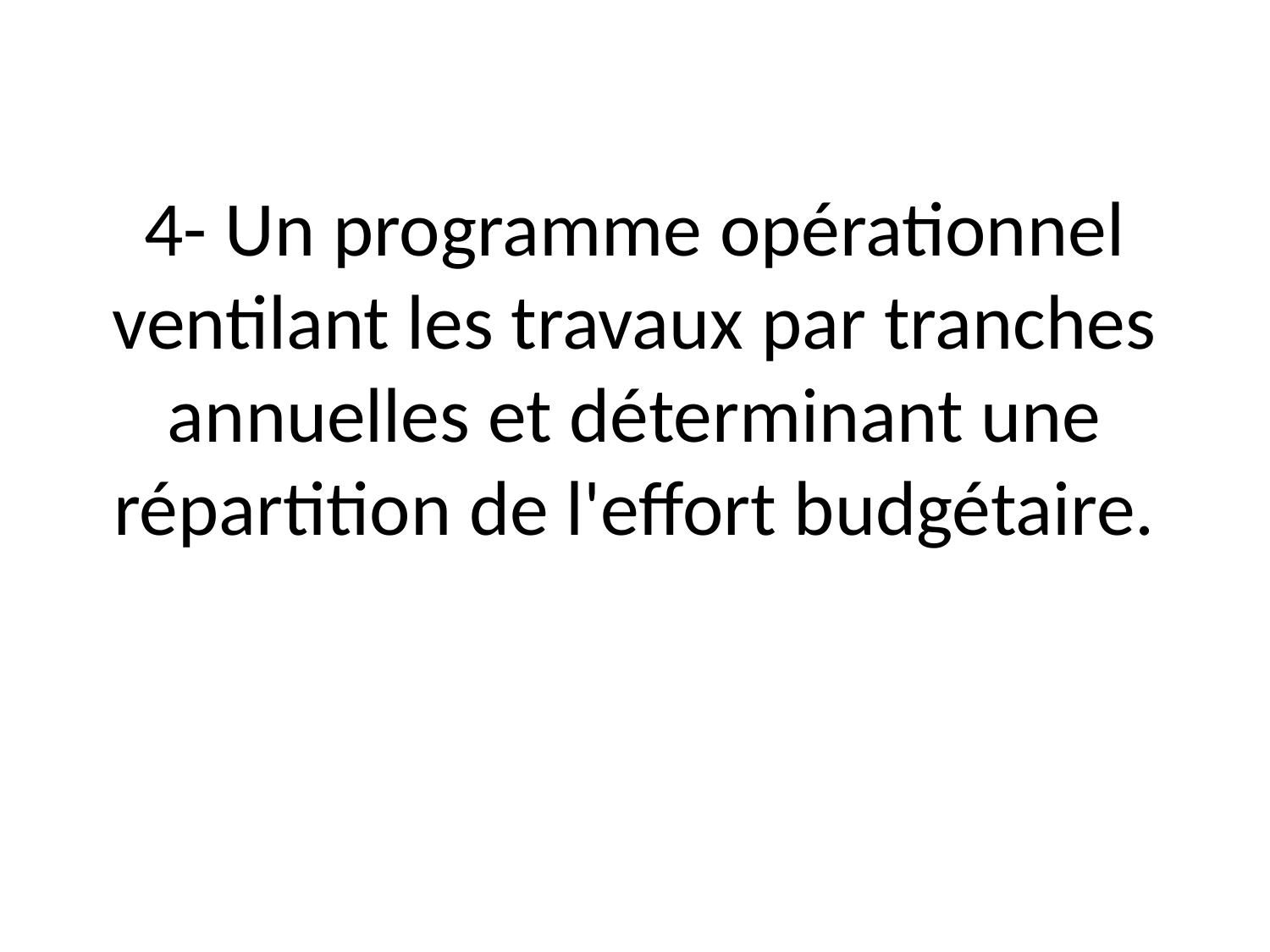

# 4- Un programme opérationnel ventilant les travaux par tranches annuelles et déterminant une répartition de l'effort budgétaire.